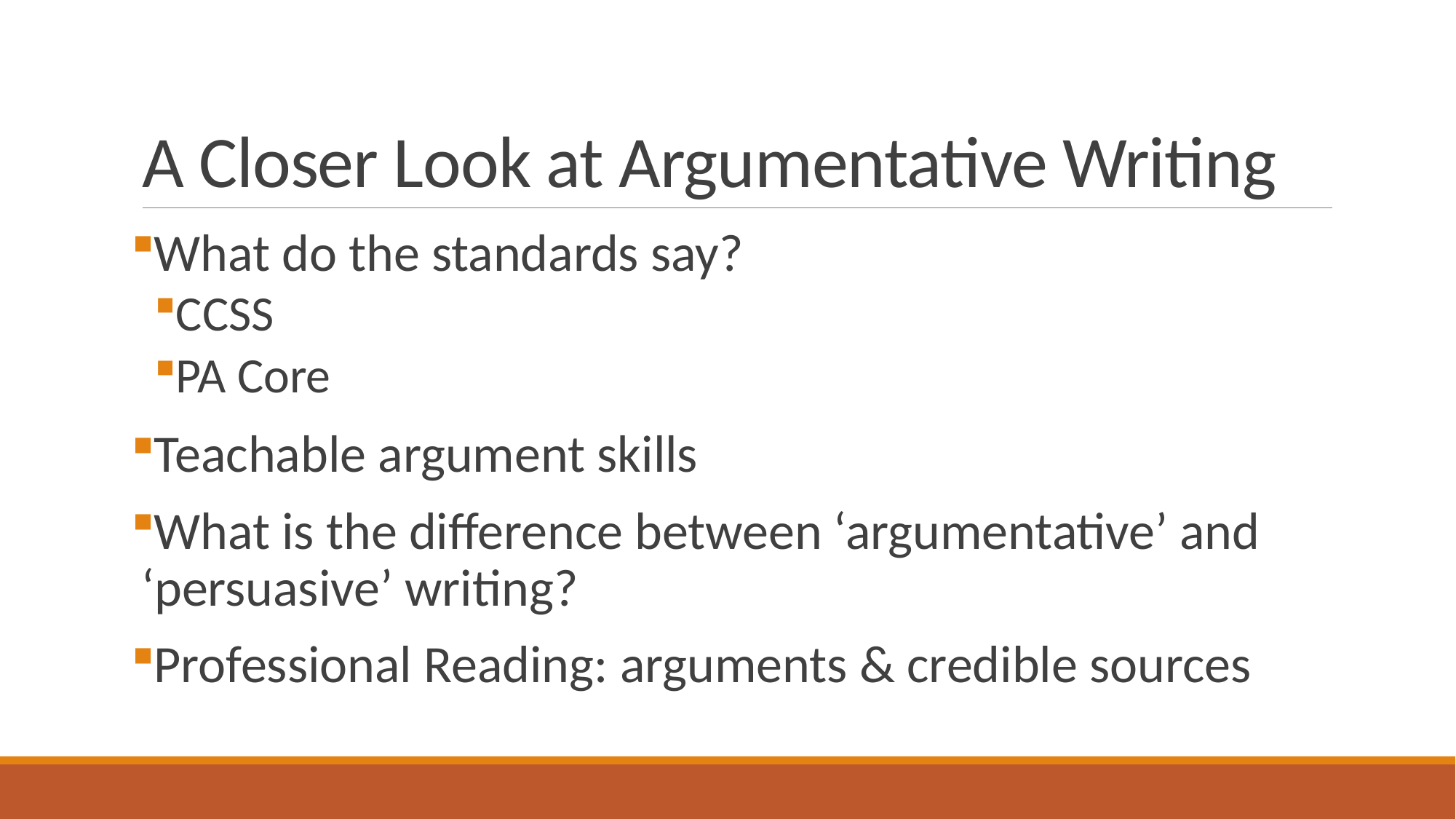

# A Closer Look at Argumentative Writing
What do the standards say?
CCSS
PA Core
Teachable argument skills
What is the difference between ‘argumentative’ and ‘persuasive’ writing?
Professional Reading: arguments & credible sources